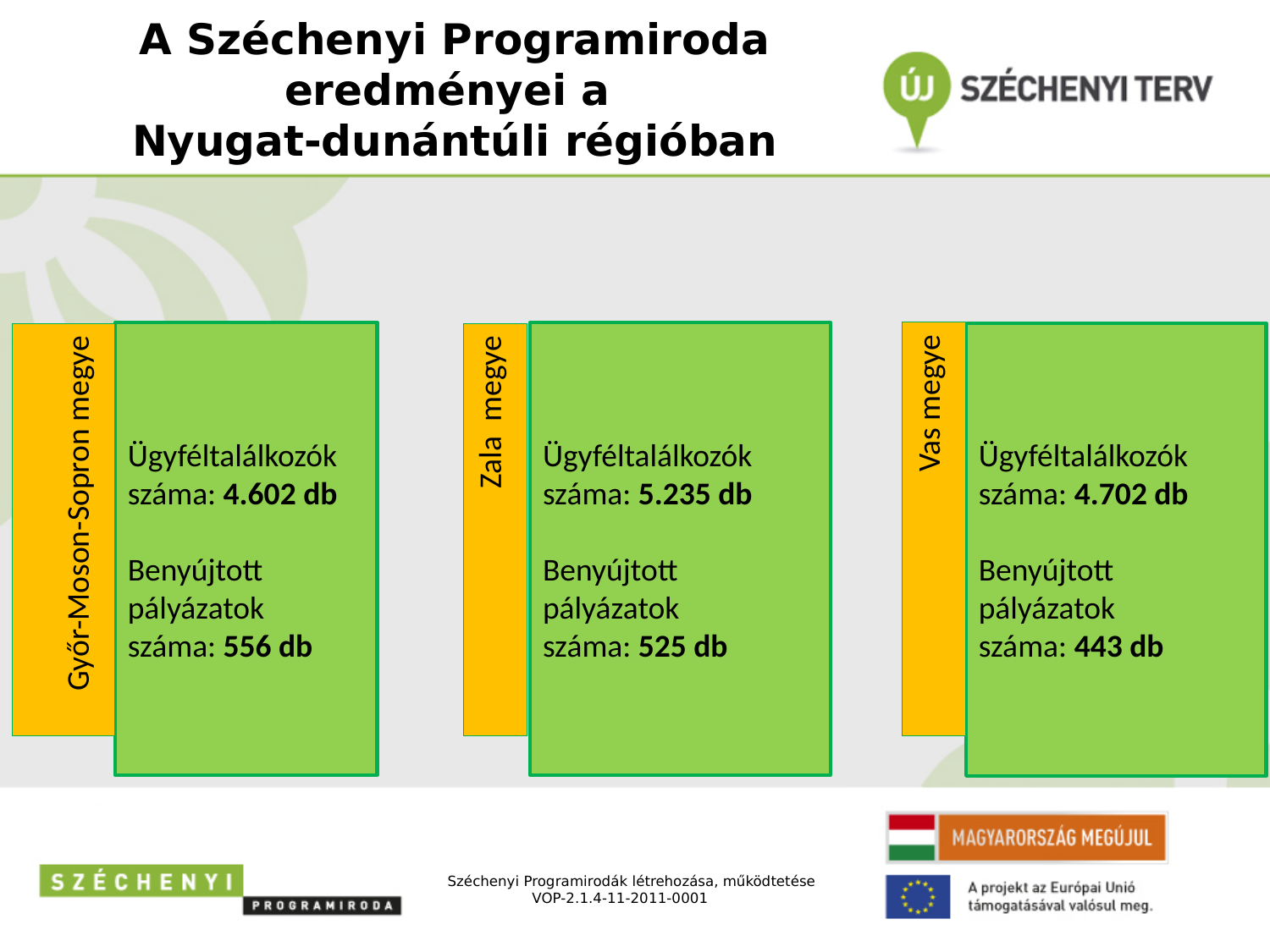

# A Széchenyi Programiroda eredményei a Nyugat-dunántúli régióban

Ügyféltalálkozók száma: 4.602 db

Benyújtott pályázatok
száma: 556 db

Ügyféltalálkozók száma: 5.235 db

Benyújtott pályázatok
száma: 525 db
Vas megye
Ügyféltalálkozók száma: 4.702 db

Benyújtott pályázatok
száma: 443 db

Győr-Moson-Sopron megye

Zala  megye
Széchenyi Programirodák létrehozása, működtetése
                   VOP-2.1.4-11-2011-0001